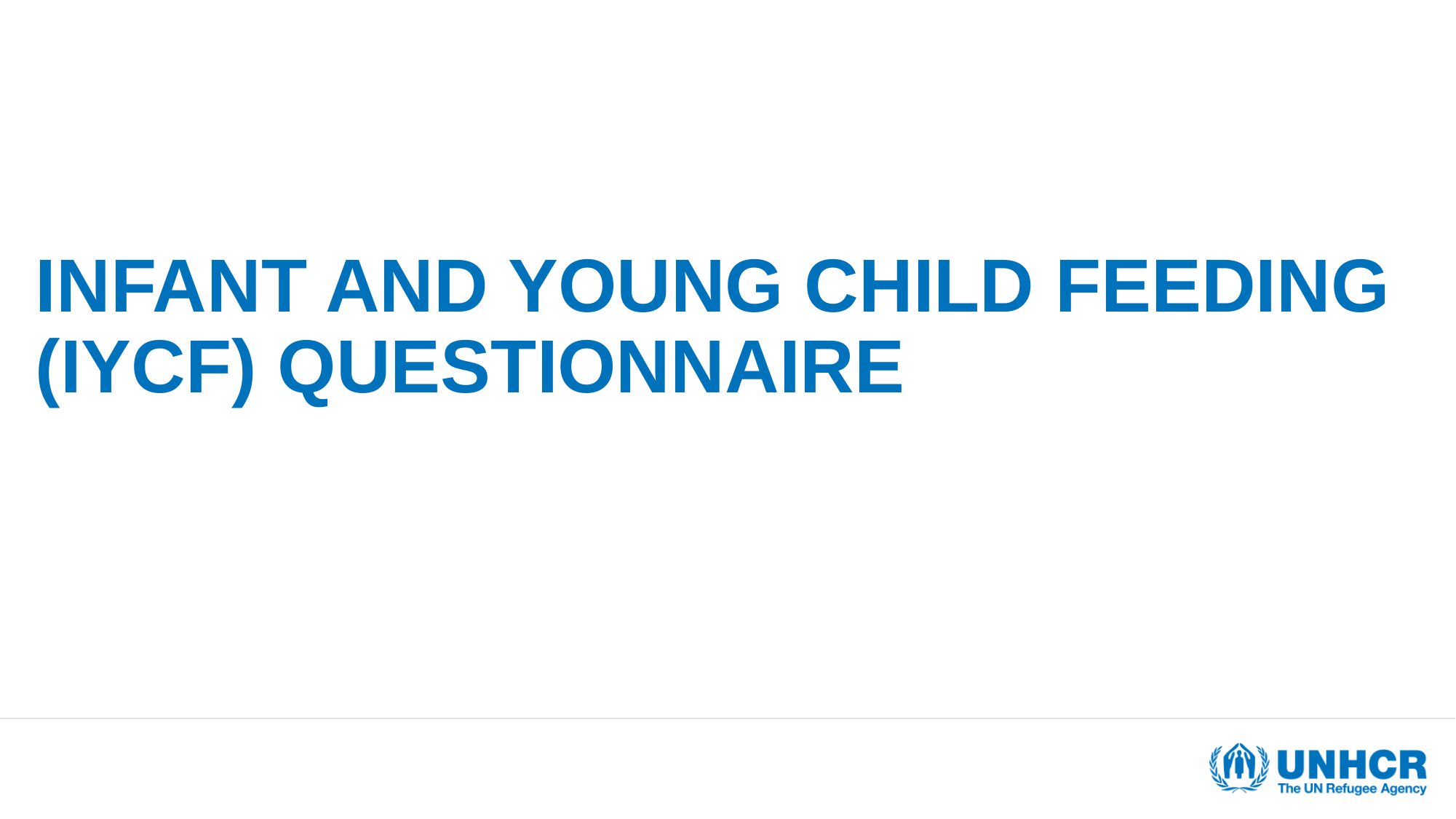

# Infant and Young child feeding (iycf) questionnaire